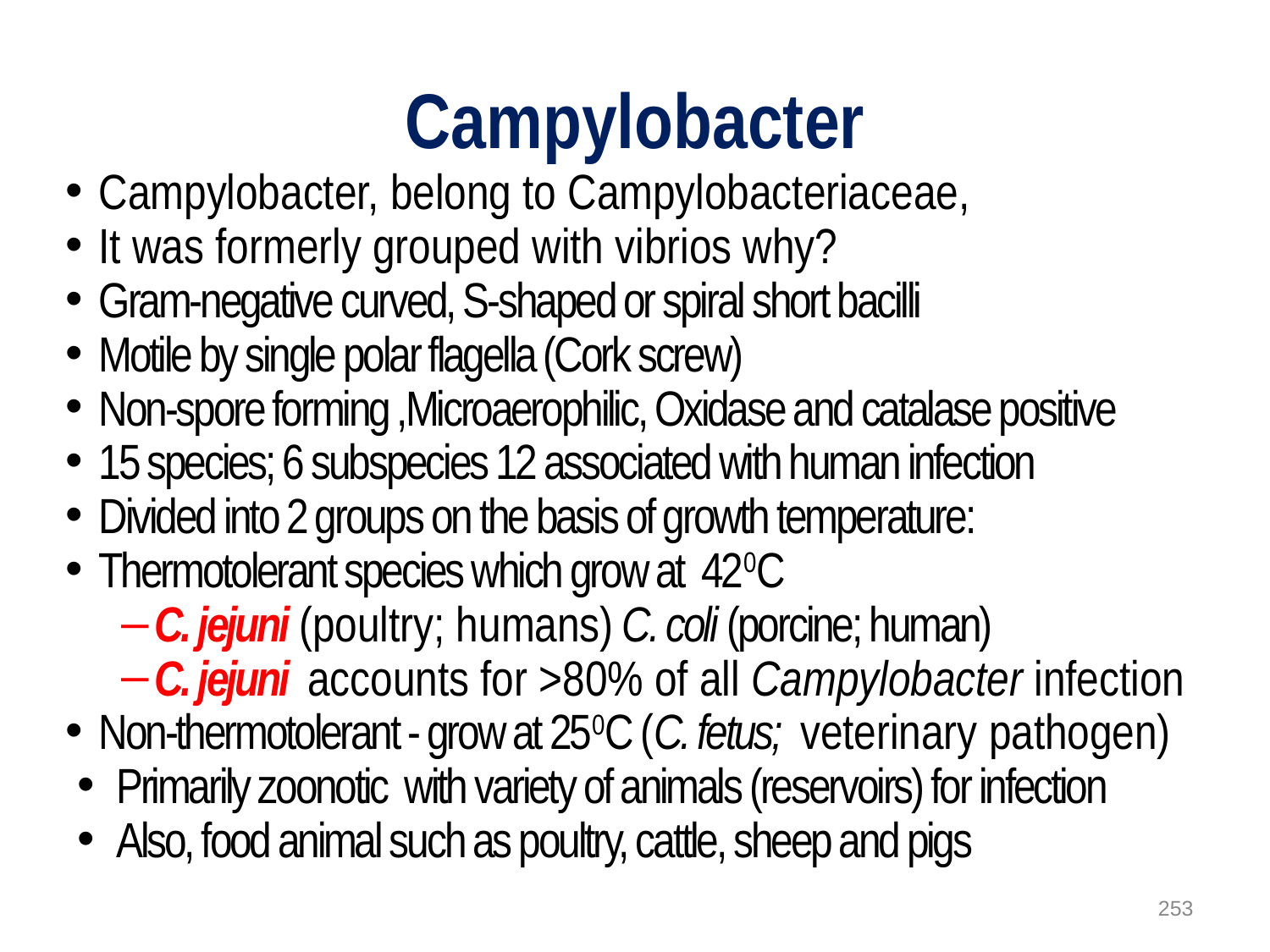

# Campylobacter
Campylobacter, belong to Campylobacteriaceae,
It was formerly grouped with vibrios why?
Gram-negative curved, S-shaped or spiral short bacilli
Motile by single polar flagella (Cork screw)
Non-spore forming ,Microaerophilic, Oxidase and catalase positive
15 species; 6 subspecies 12 associated with human infection
Divided into 2 groups on the basis of growth temperature:
Thermotolerant species which grow at  420C
C. jejuni (poultry; humans) C. coli (porcine; human)
C. jejuni  accounts for >80% of all Campylobacter infection
Non-thermotolerant - grow at 250C (C. fetus;  veterinary pathogen)
Primarily zoonotic  with variety of animals (reservoirs) for infection
Also, food animal such as poultry, cattle, sheep and pigs

253